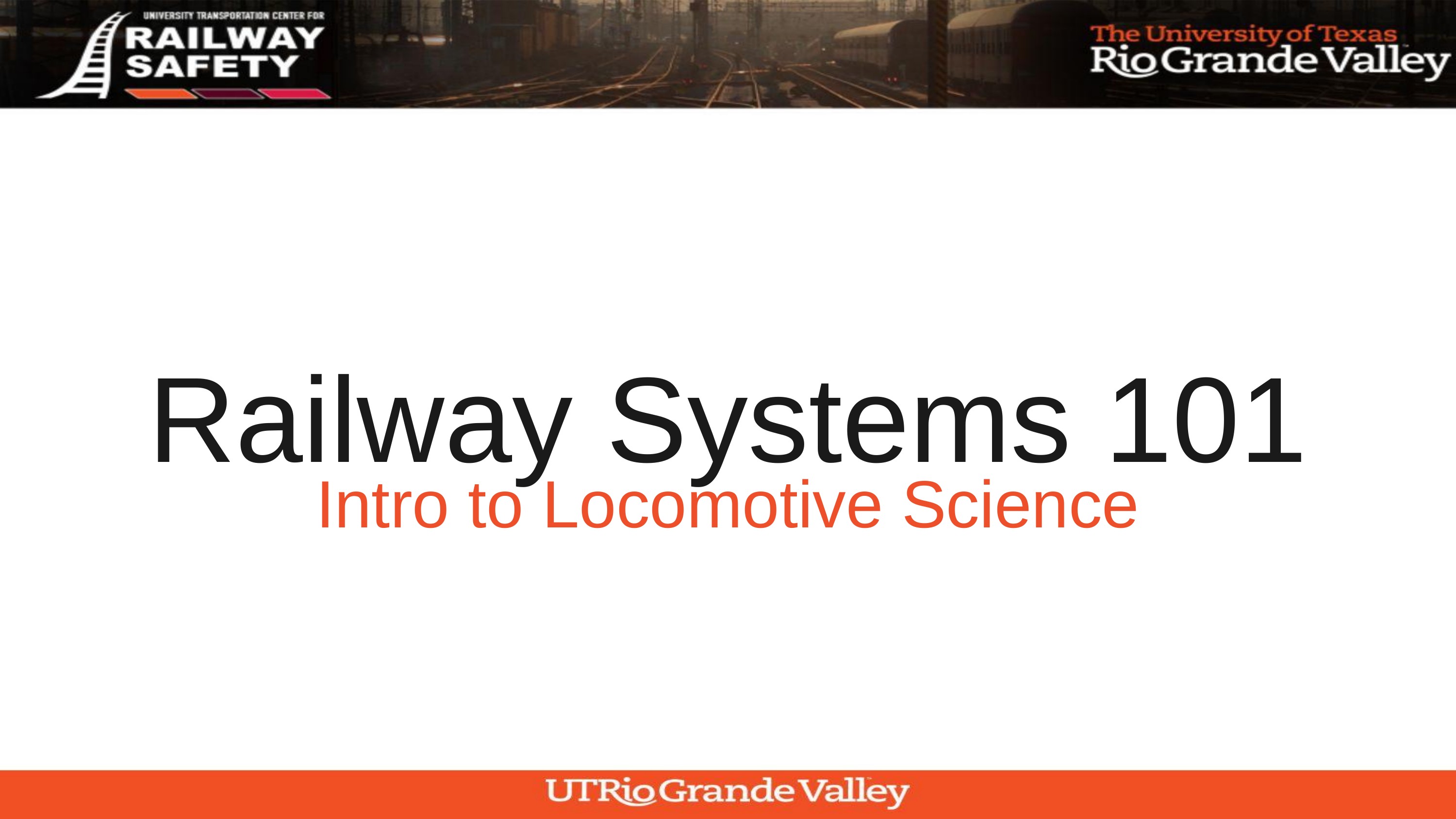

Railway Systems 101
Intro to Locomotive Science